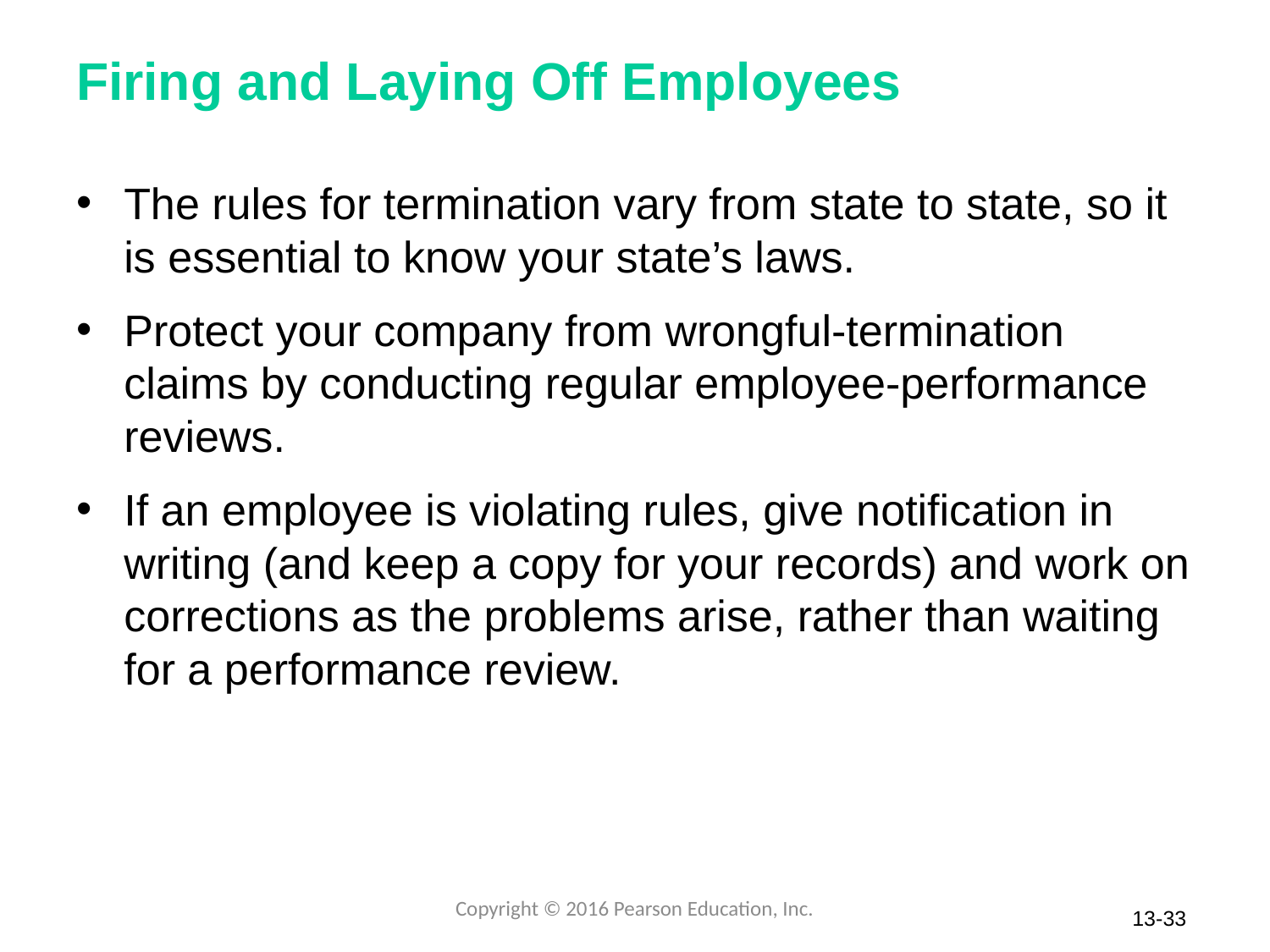

# Firing and Laying Off Employees
The rules for termination vary from state to state, so it is essential to know your state’s laws.

Protect your company from wrongful-termination claims by conducting regular employee-performance reviews.

If an employee is violating rules, give notification in writing (and keep a copy for your records) and work on corrections as the problems arise, rather than waiting for a performance review.
Copyright © 2016 Pearson Education, Inc.